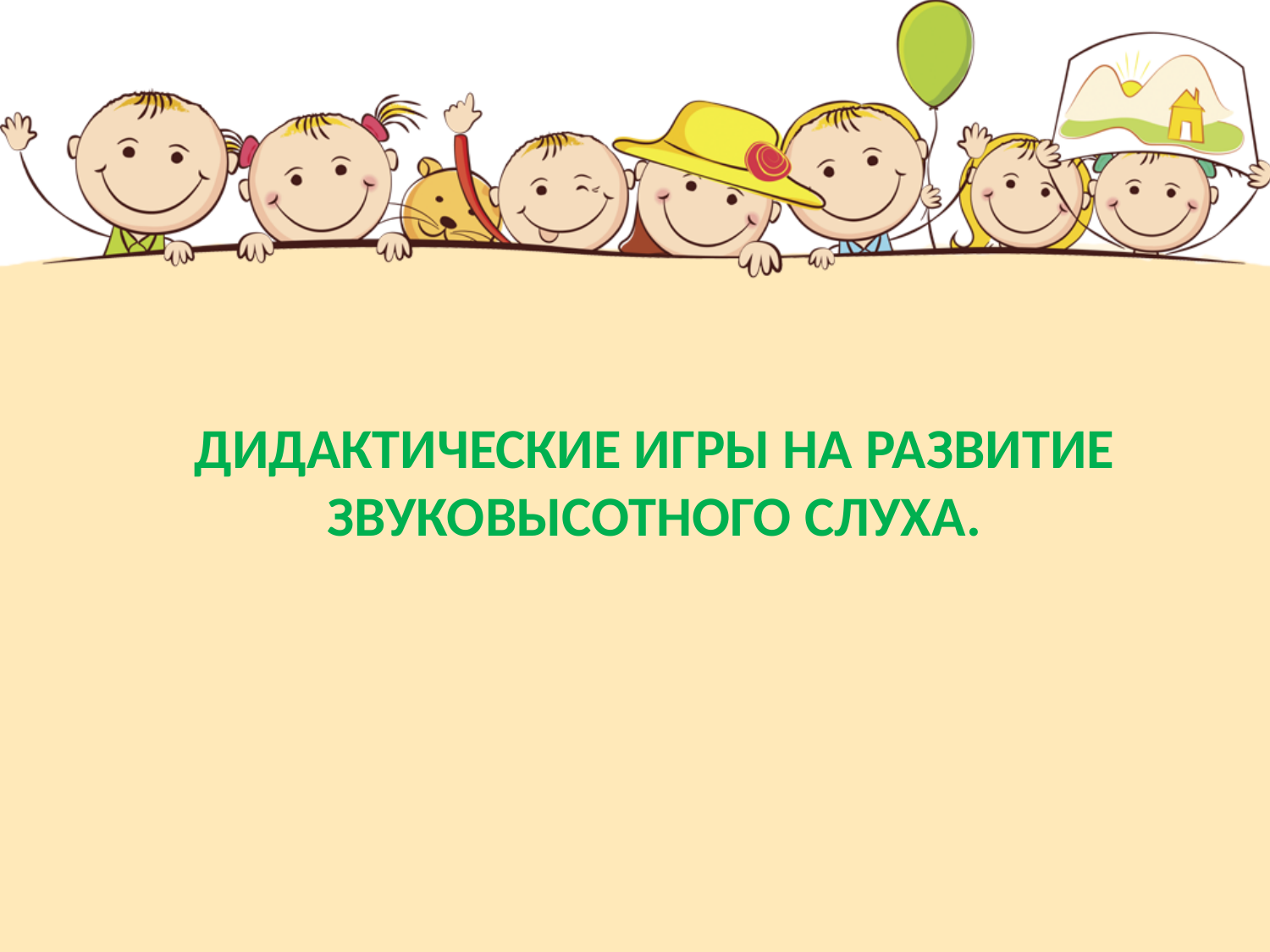

# Дидактические Игры на развитие звуковысотного слуха.